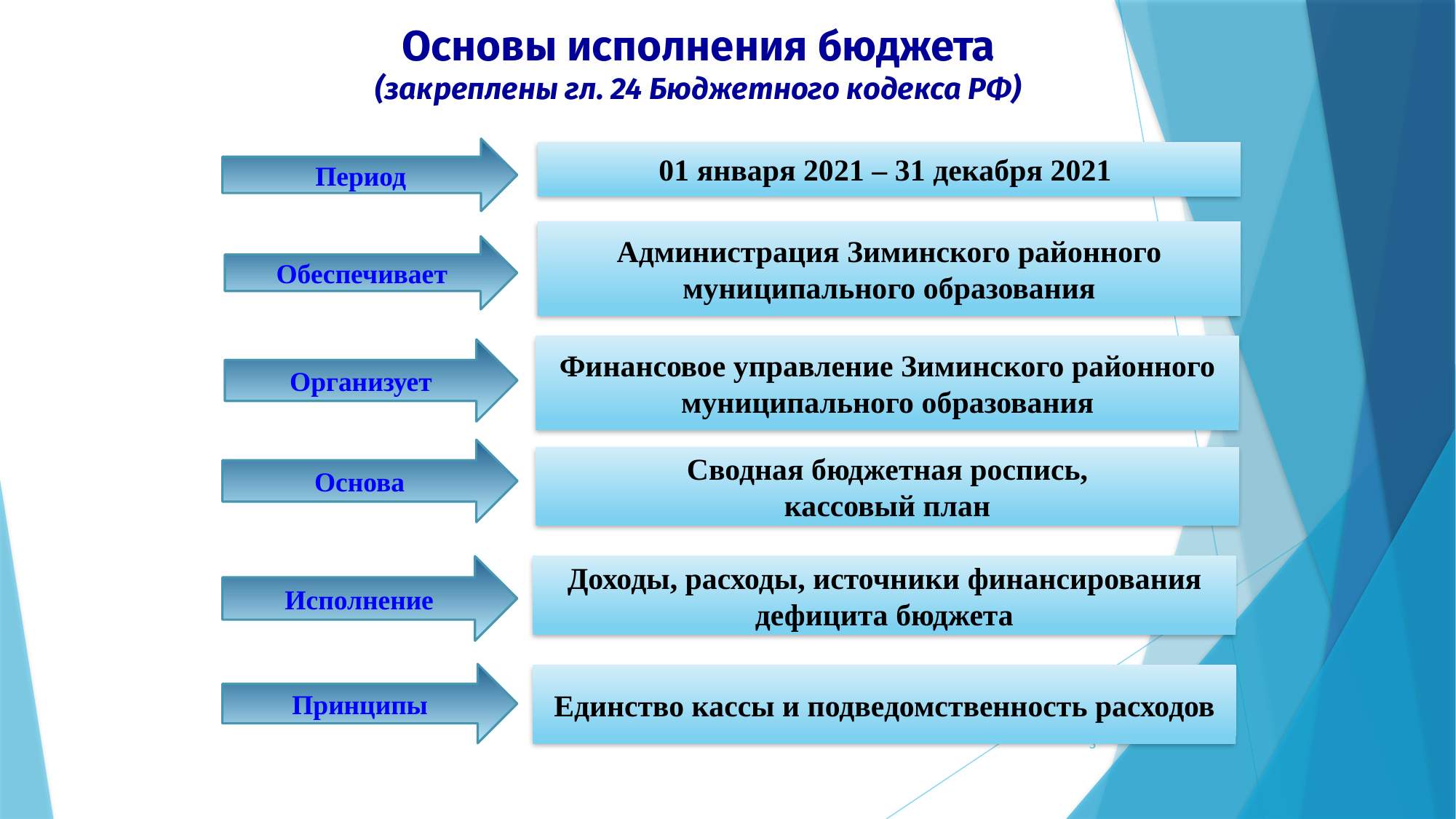

# Основы исполнения бюджета (закреплены гл. 24 Бюджетного кодекса РФ)
Период
01 января 2021 – 31 декабря 2021
Администрация Зиминского районного муниципального образования
Обеспечивает
Финансовое управление Зиминского районного муниципального образования
Организует
Основа
Сводная бюджетная роспись,
кассовый план
Исполнение
Доходы, расходы, источники финансирования дефицита бюджета
Принципы
Единство кассы и подведомственность расходов
3